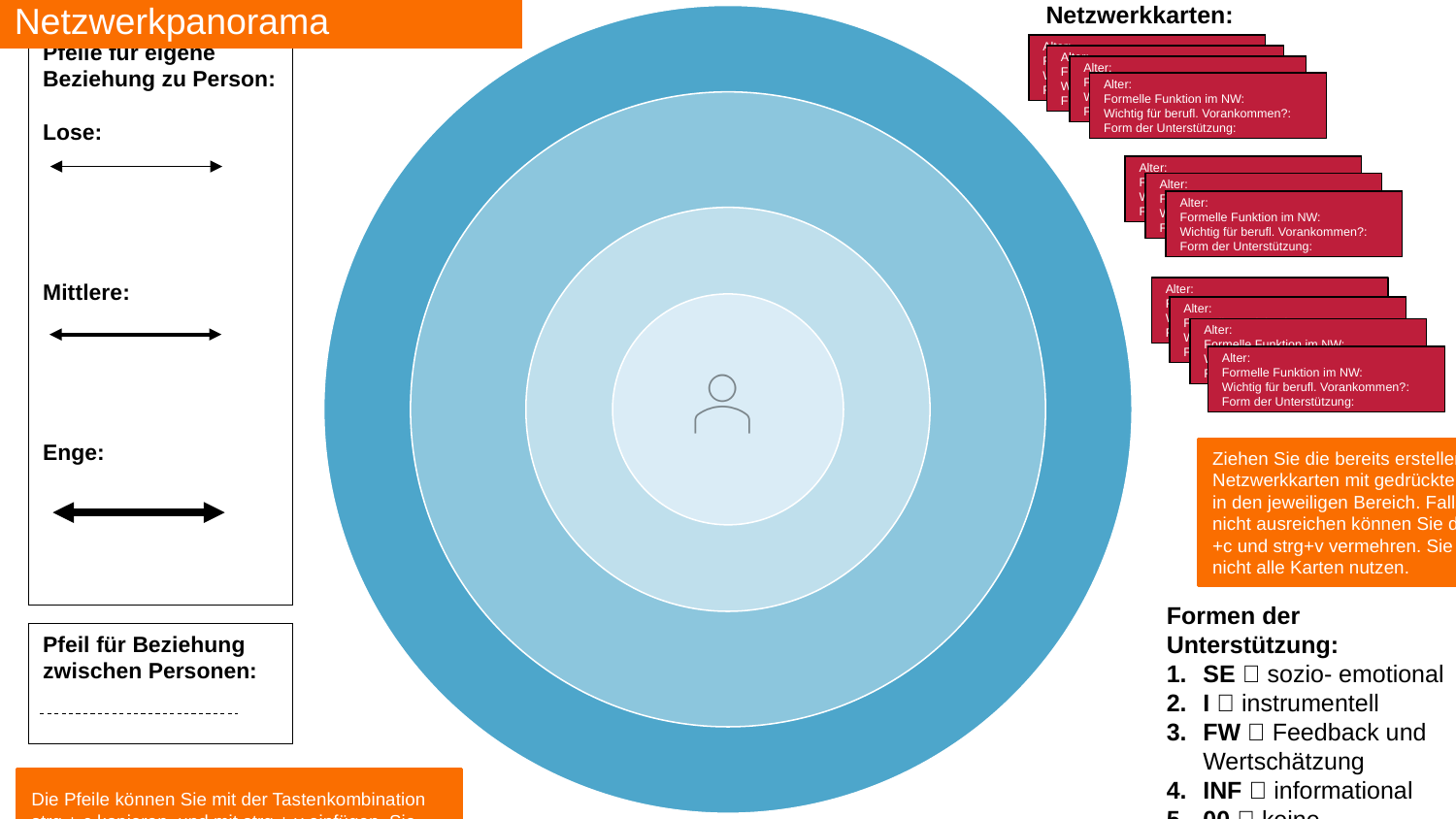

Ihr eigenes Netzwerkpanorama
Alter:
Formelle Funktion im NW:
Wichtig für berufl. Vorankommen?:
Form der Unterstützung:
Alter:
Formelle Funktion im NW:
Wichtig für berufl. Vorankommen?:
Form der Unterstützung:
Alter:
Formelle Funktion im NW:
Wichtig für berufl. Vorankommen?:
Form der Unterstützung:
Alter:
Formelle Funktion im NW:
Wichtig für berufl. Vorankommen?:
Form der Unterstützung:
Alter:
Formelle Funktion im NW:
Wichtig für berufl. Vorankommen?:
Form der Unterstützung:
Alter:
Formelle Funktion im NW:
Wichtig für berufl. Vorankommen?:
Form der Unterstützung:
Alter:
Formelle Funktion im NW:
Wichtig für berufl. Vorankommen?:
Form der Unterstützung:
Alter:
Formelle Funktion im NW:
Wichtig für berufl. Vorankommen?:
Form der Unterstützung:
Alter:
Formelle Funktion im NW:
Wichtig für berufl. Vorankommen?:
Form der Unterstützung:
Alter:
Formelle Funktion im NW:
Wichtig für berufl. Vorankommen?:
Form der Unterstützung:
Alter:
Formelle Funktion im NW:
Wichtig für berufl. Vorankommen?:
Form der Unterstützung:
Ziehen Sie die bereits erstellen Netzwerkkarten mit gedrückter Maustaste in den jeweiligen Bereich. Falls die Karten nicht ausreichen können Sie diese mit strg +c und strg+v vermehren. Sie müssen nicht alle Karten nutzen.
Die Pfeile können Sie mit der Tastenkombination strg + c kopieren, und mit strg + v einfügen. Sie müssen keine eigenen Pfeile erstellen.